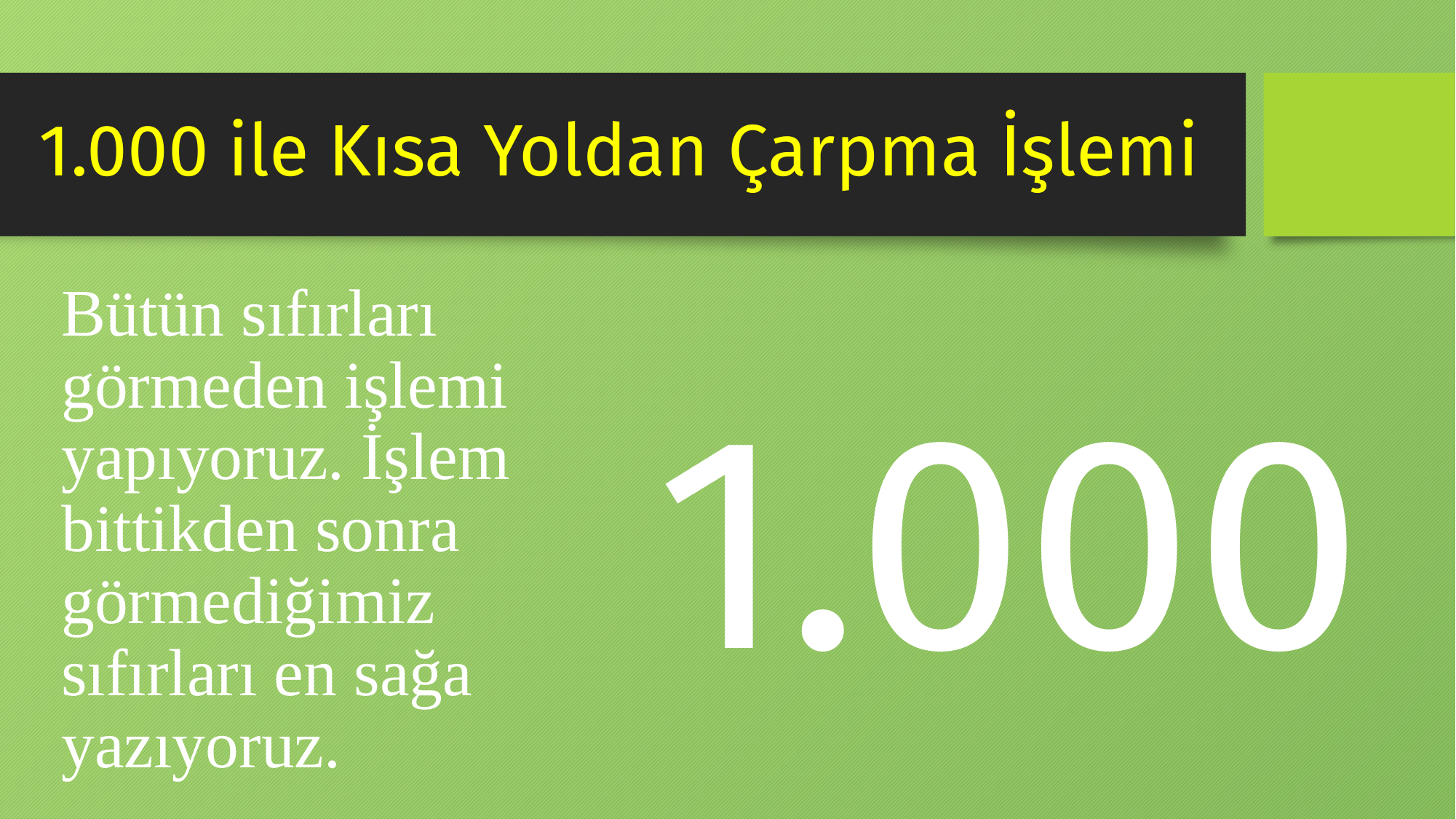

# 1.000 ile Kısa Yoldan Çarpma İşlemi
Bütün sıfırları görmeden işlemi yapıyoruz. İşlem bittikden sonra görmediğimiz sıfırları en sağa yazıyoruz.
1.000